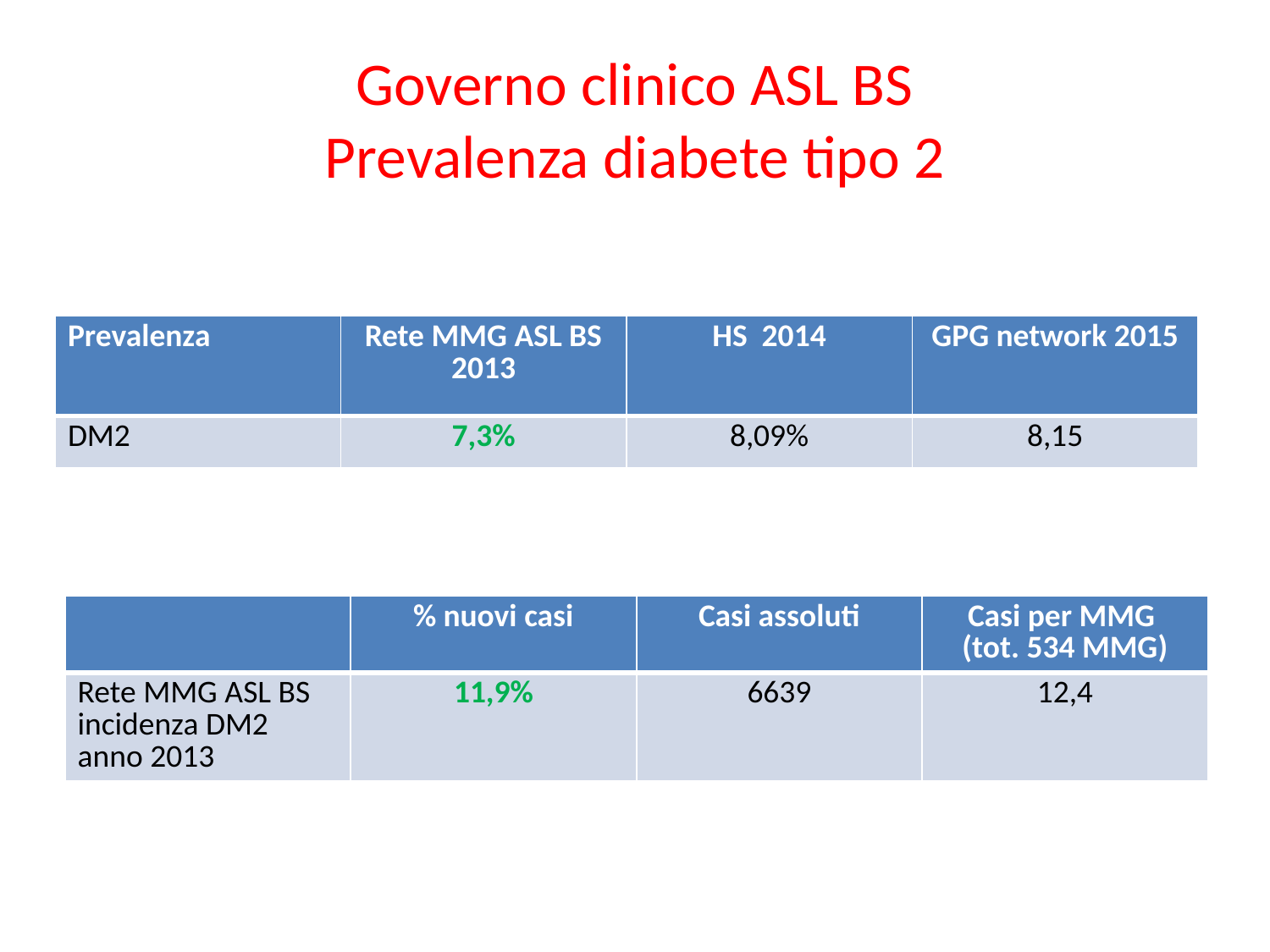

# Governo clinico ASL BS Prevalenza diabete tipo 2
| Prevalenza | Rete MMG ASL BS 2013 | HS 2014 | GPG network 2015 |
| --- | --- | --- | --- |
| DM2 | 7,3% | 8,09% | 8,15 |
|  | % nuovi casi | Casi assoluti | Casi per MMG (tot. 534 MMG) |
| --- | --- | --- | --- |
| Rete MMG ASL BS incidenza DM2 anno 2013 | 11,9% | 6639 | 12,4 |